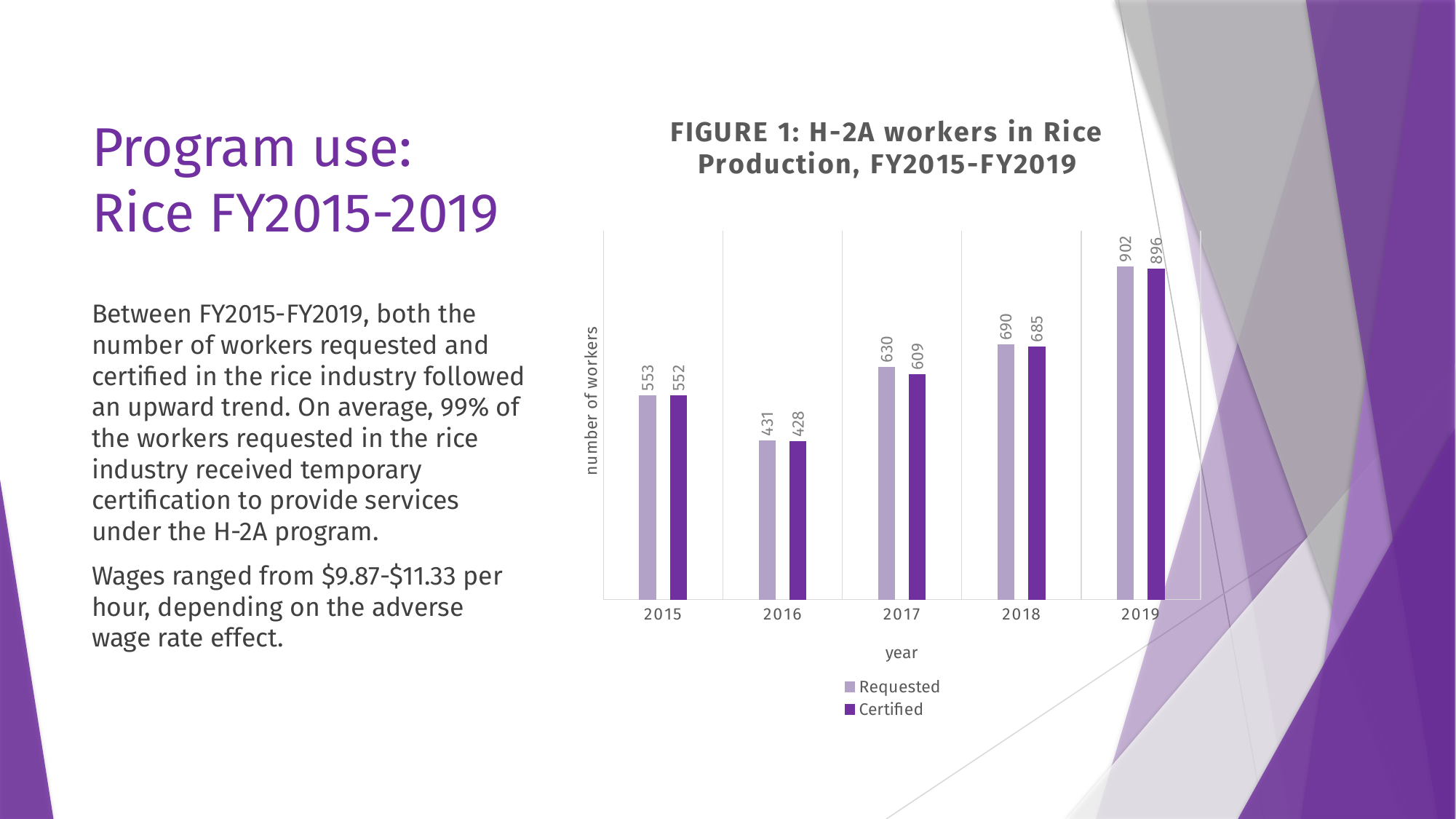

### Chart: FIGURE 1: H-2A workers in Rice Production, FY2015-FY2019

| Category | Requested  | Certified |
|---|---|---|
| 2015 | 553.0 | 552.0 |
| 2016 | 431.0 | 428.0 |
| 2017 | 630.0 | 609.0 |
| 2018 | 690.0 | 685.0 |
| 2019 | 902.0 | 896.0 |
# Program use: Rice FY2015-2019

Between FY2015-FY2019, both the number of workers requested and certified in the rice industry followed an upward trend. On average, 99% of the workers requested in the rice industry received temporary certification to provide services under the H-2A program.
Wages ranged from $9.87-$11.33 per hour, depending on the adverse wage rate effect.